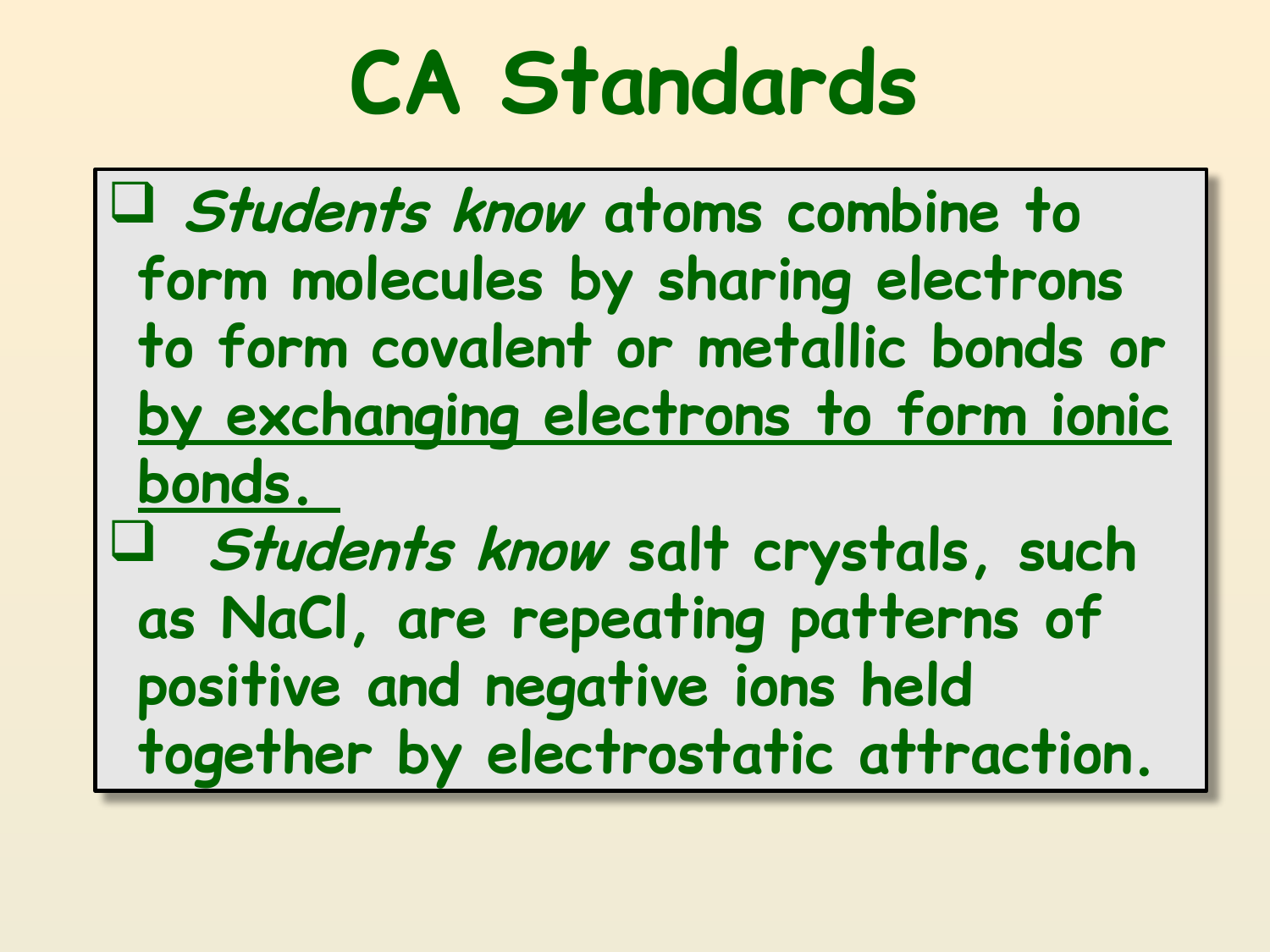

# CA Standards
 Students know atoms combine to form molecules by sharing electrons to form covalent or metallic bonds or by exchanging electrons to form ionic bonds.
  Students know salt crystals, such as NaCl, are repeating patterns of positive and negative ions held together by electrostatic attraction.